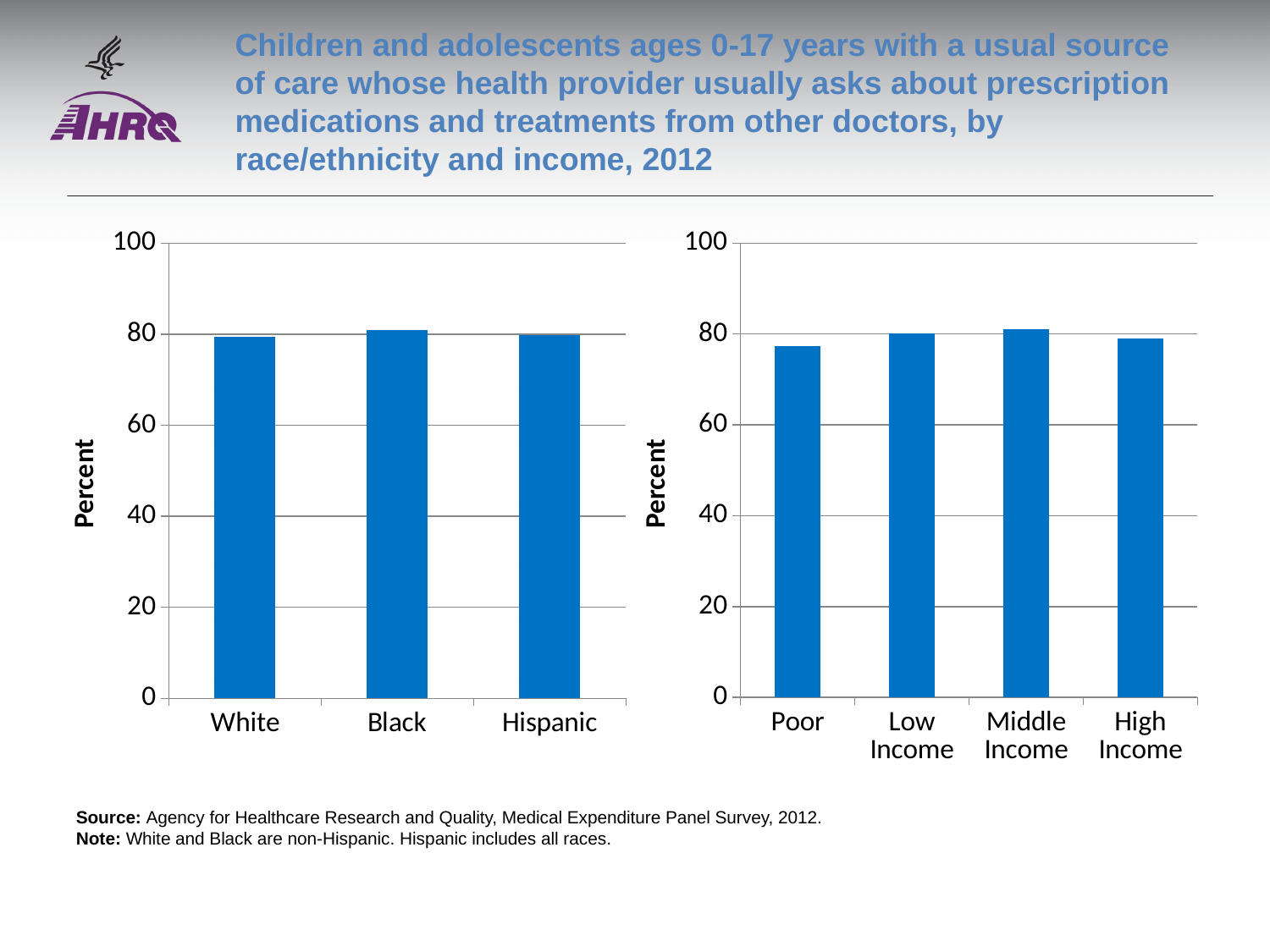

# Children and adolescents ages 0-17 years with a usual source of care whose health provider usually asks about prescription medications and treatments from other doctors, by race/ethnicity and income, 2012

### Chart

| Category | Series 1 |
|---|---|
| White | 79.5 |
| Black | 80.9 |
| Hispanic | 79.8 |

### Chart

| Category | Income |
|---|---|
| Poor | 77.4 |
| Low Income | 80.2 |
| Middle Income | 81.1 |
| High Income | 79.1 |
Source: Agency for Healthcare Research and Quality, Medical Expenditure Panel Survey, 2012.
Note: White and Black are non-Hispanic. Hispanic includes all races.